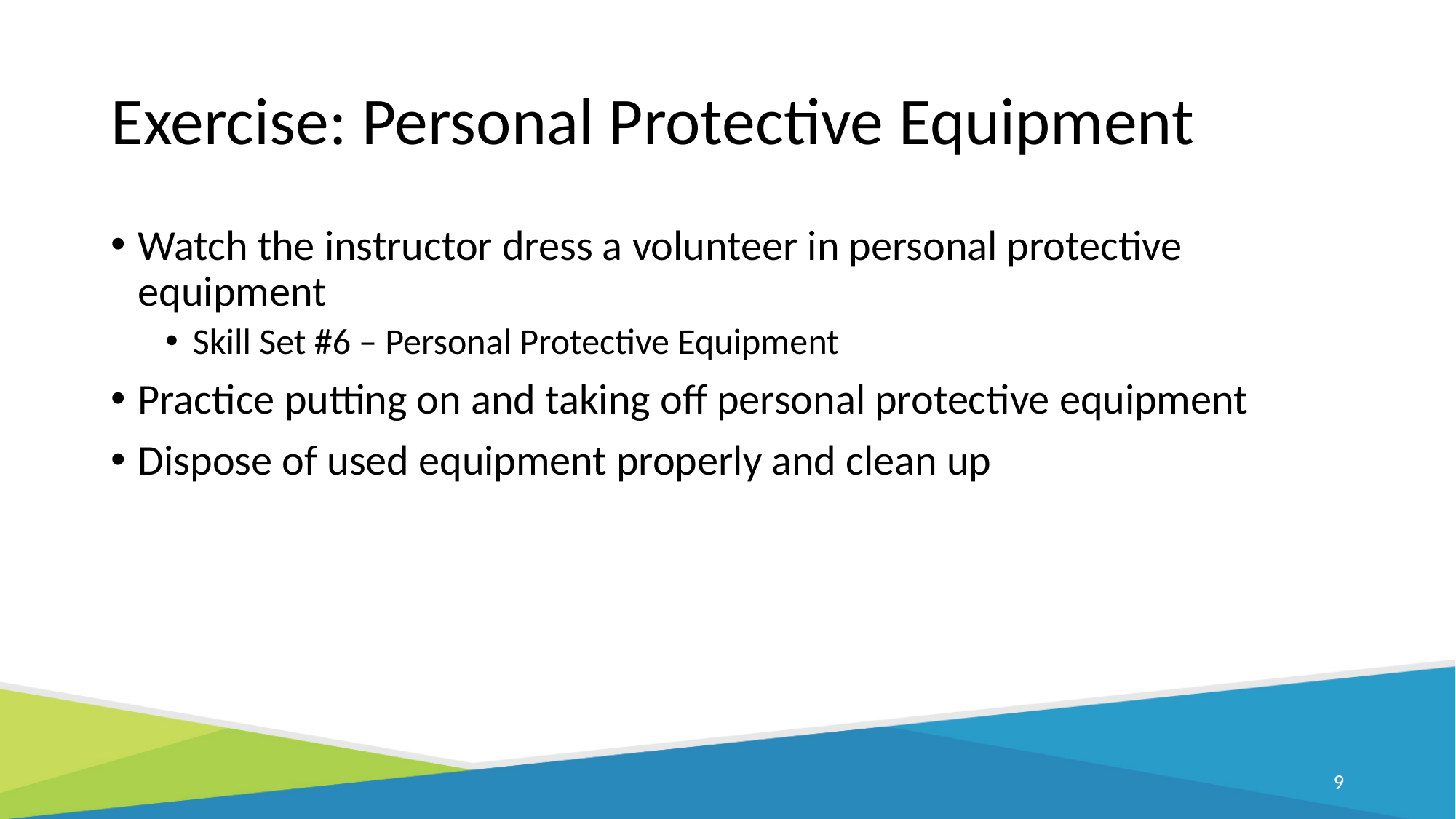

# Exercise: Personal Protective Equipment
Watch the instructor dress a volunteer in personal protective equipment
Skill Set #6 – Personal Protective Equipment
Practice putting on and taking off personal protective equipment
Dispose of used equipment properly and clean up

9